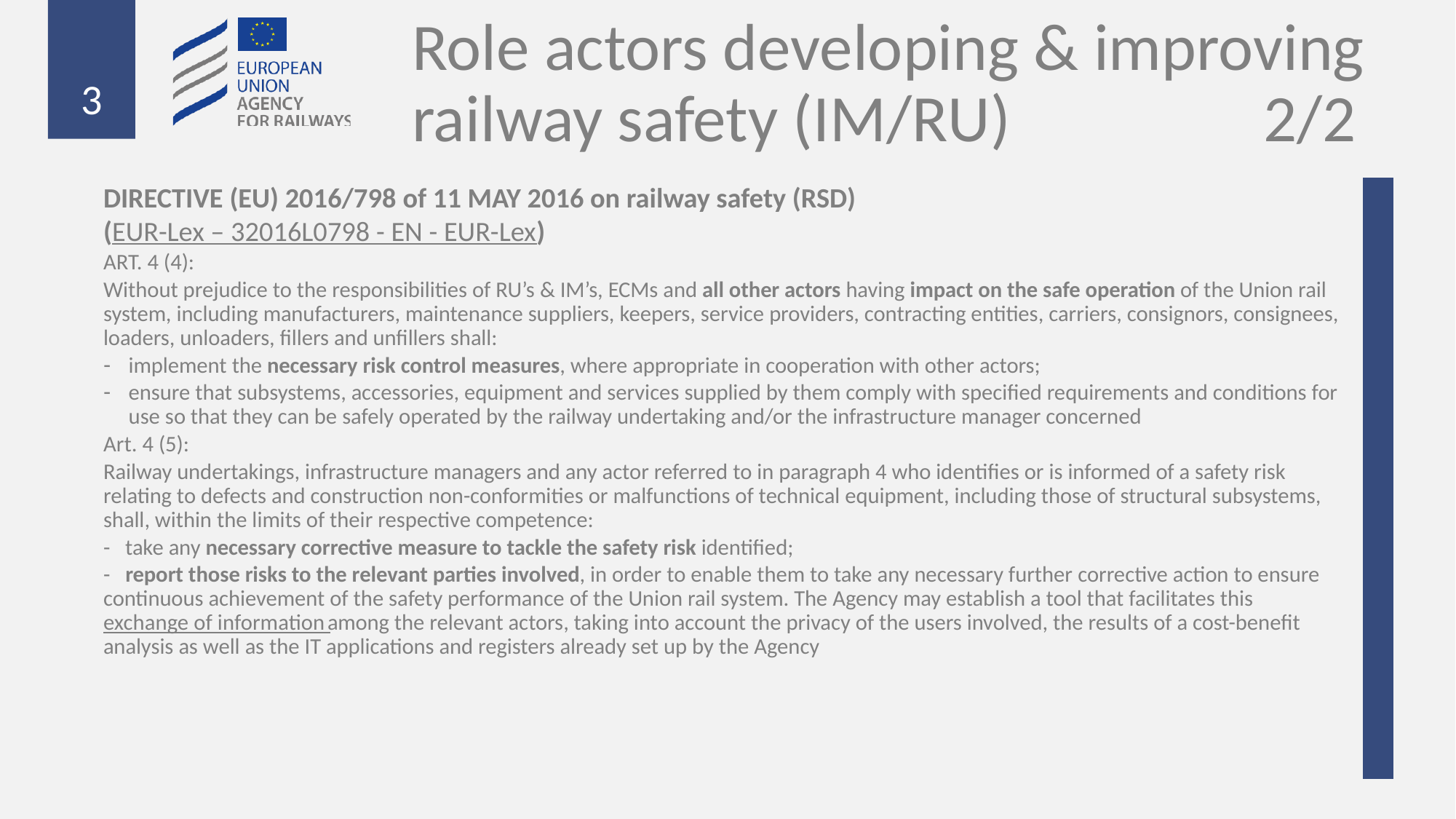

# Role actors developing & improving railway safety (IM/RU)                 2/2
DIRECTIVE (EU) 2016/798 of 11 MAY 2016 on railway safety (RSD)
(EUR-Lex – 32016L0798 - EN - EUR-Lex)
ART. 4 (4):
Without prejudice to the responsibilities of RU’s & IM’s, ECMs and all other actors having impact on the safe operation of the Union rail system, including manufacturers, maintenance suppliers, keepers, service providers, contracting entities, carriers, consignors, consignees, loaders, unloaders, fillers and unfillers shall:
implement the necessary risk control measures, where appropriate in cooperation with other actors;
ensure that subsystems, accessories, equipment and services supplied by them comply with specified requirements and conditions for use so that they can be safely operated by the railway undertaking and/or the infrastructure manager concerned
Art. 4 (5):
Railway undertakings, infrastructure managers and any actor referred to in paragraph 4 who identifies or is informed of a safety risk relating to defects and construction non-conformities or malfunctions of technical equipment, including those of structural subsystems, shall, within the limits of their respective competence:
-   take any necessary corrective measure to tackle the safety risk identified;
-   report those risks to the relevant parties involved, in order to enable them to take any necessary further corrective action to ensure continuous achievement of the safety performance of the Union rail system. The Agency may establish a tool that facilitates this exchange of information among the relevant actors, taking into account the privacy of the users involved, the results of a cost-benefit analysis as well as the IT applications and registers already set up by the Agency